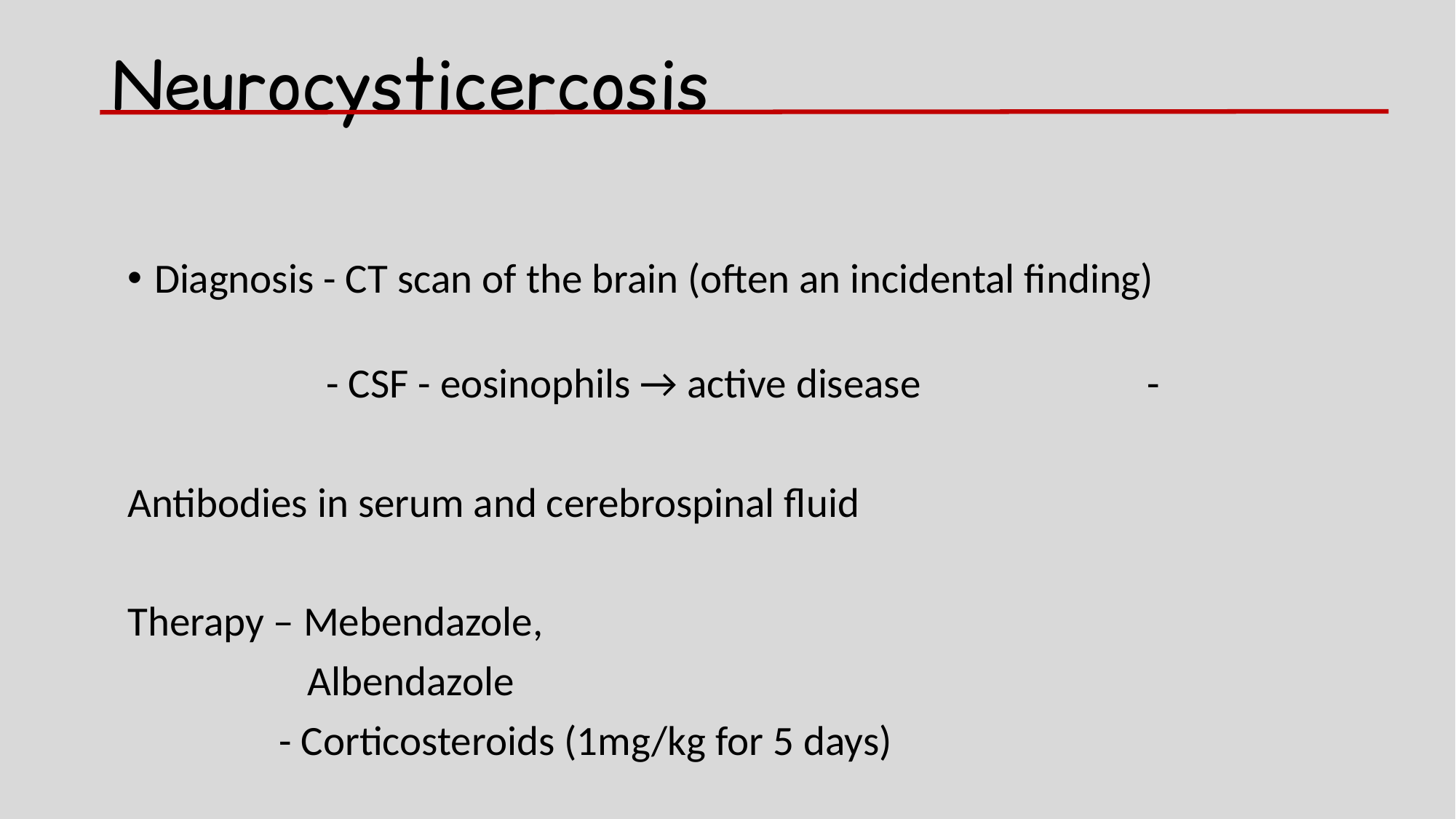

# Neurocysticercosis
Diagnosis - CT scan of the brain (often an incidental finding)
                     - CSF - eosinophils → active disease                        -

Antibodies in serum and cerebrospinal fluid

Therapy – Mebendazole,
                   Albendazole
                - Corticosteroids (1mg/kg for 5 days)